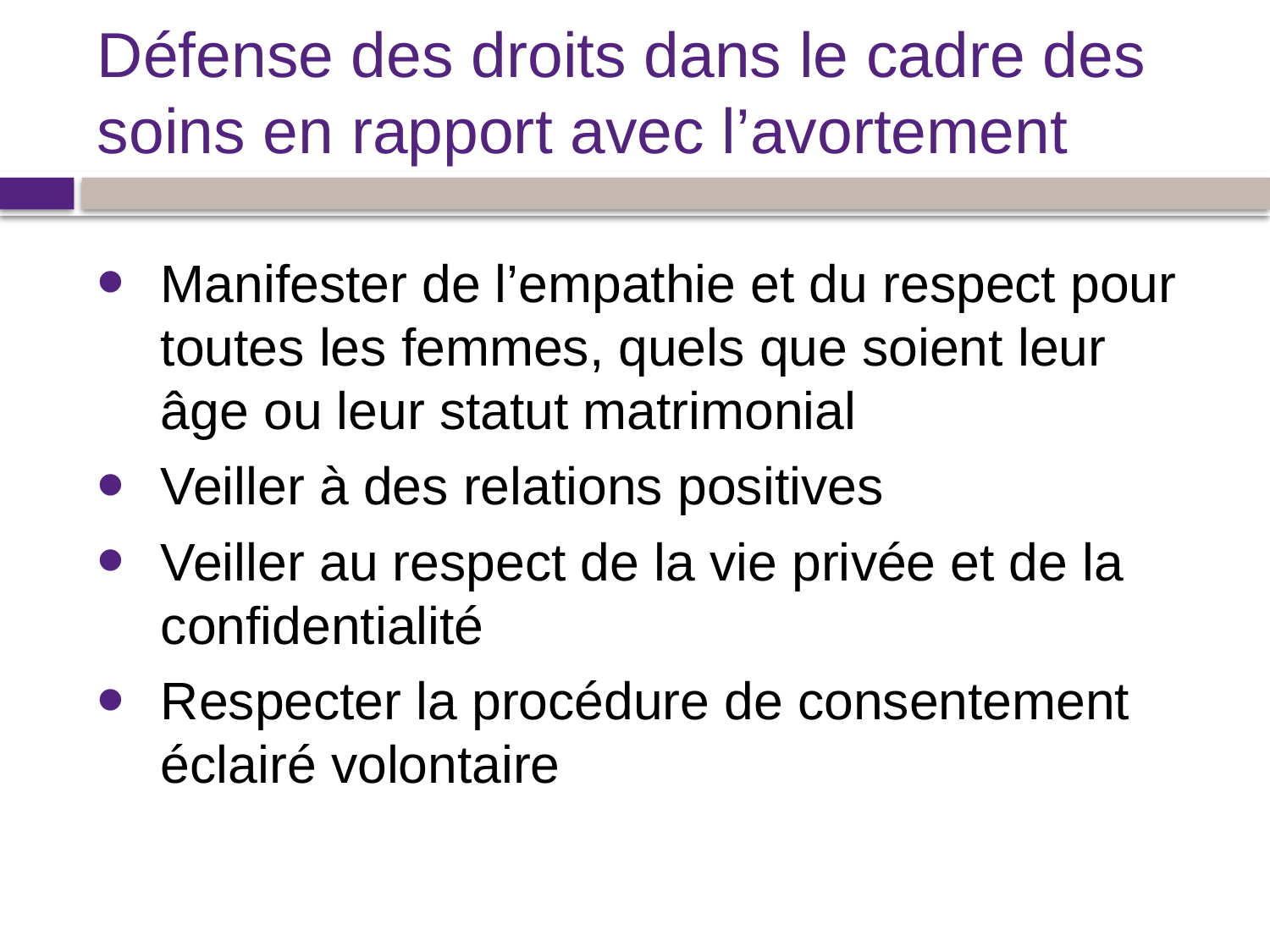

# Défense des droits dans le cadre des soins en rapport avec l’avortement
Manifester de l’empathie et du respect pour toutes les femmes, quels que soient leur âge ou leur statut matrimonial
Veiller à des relations positives
Veiller au respect de la vie privée et de la confidentialité
Respecter la procédure de consentement éclairé volontaire